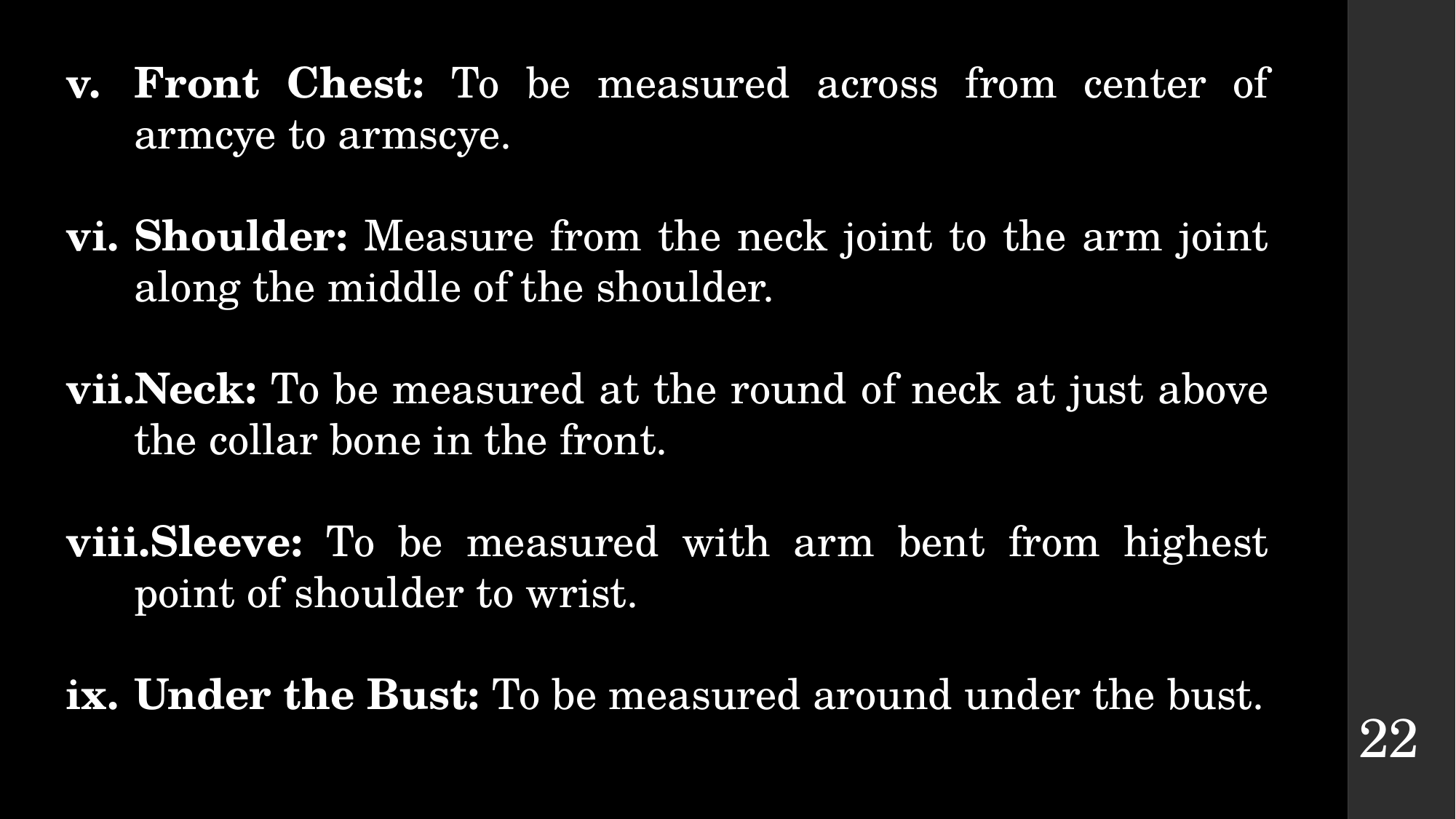

Front Chest: To be measured across from center of armcye to armscye.

Shoulder: Measure from the neck joint to the arm joint along the middle of the shoulder.

Neck: To be measured at the round of neck at just above the collar bone in the front.

Sleeve: To be measured with arm bent from highest point of shoulder to wrist.

Under the Bust: To be measured around under the bust.
22